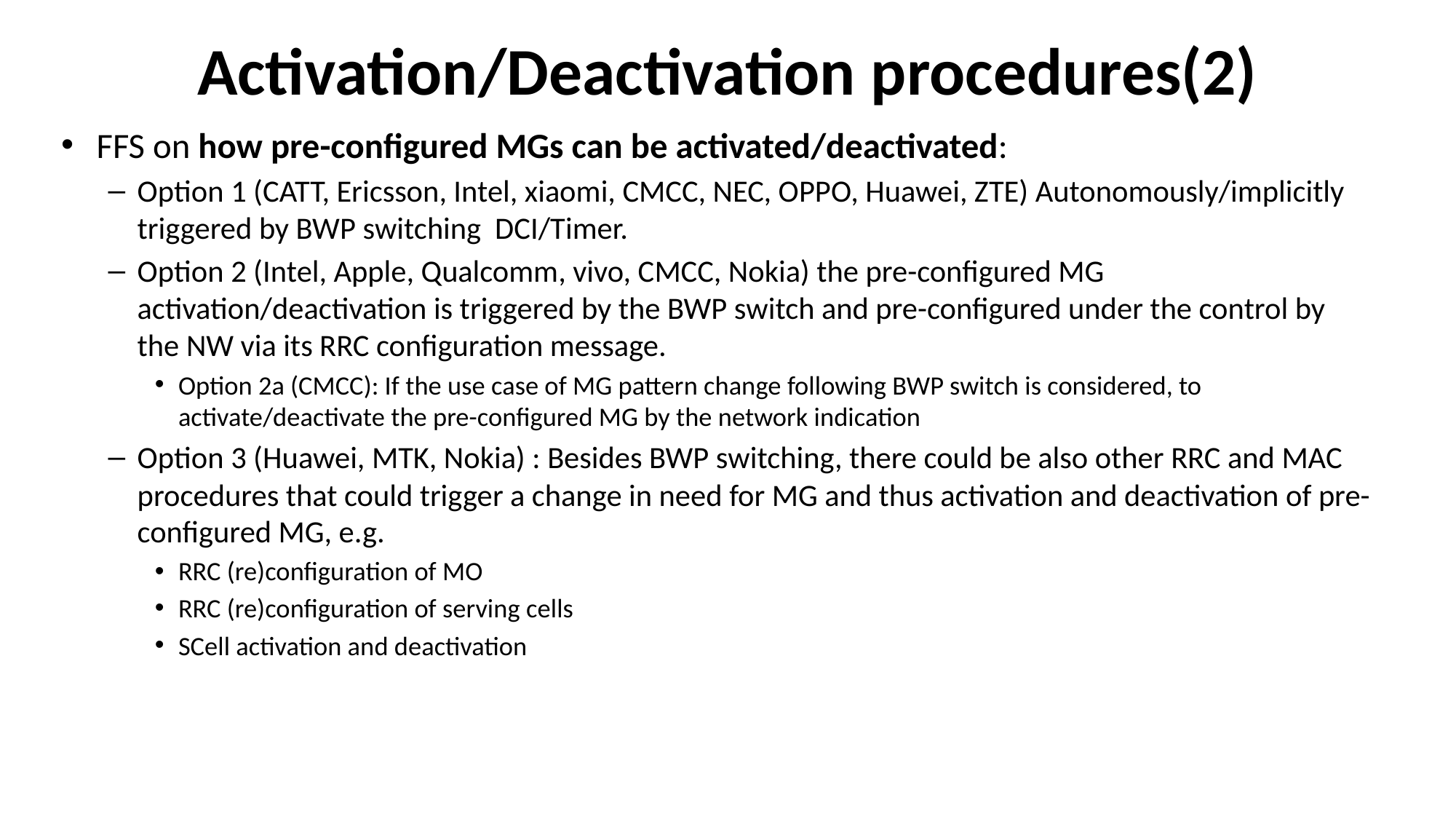

# Activation/Deactivation procedures(2)
FFS on how pre-configured MGs can be activated/deactivated:
Option 1 (CATT, Ericsson, Intel, xiaomi, CMCC, NEC, OPPO, Huawei, ZTE) Autonomously/implicitly triggered by BWP switching  DCI/Timer.
Option 2 (Intel, Apple, Qualcomm, vivo, CMCC, Nokia) the pre-configured MG activation/deactivation is triggered by the BWP switch and pre-configured under the control by the NW via its RRC configuration message.
Option 2a (CMCC): If the use case of MG pattern change following BWP switch is considered, to activate/deactivate the pre-configured MG by the network indication
Option 3 (Huawei, MTK, Nokia) : Besides BWP switching, there could be also other RRC and MAC procedures that could trigger a change in need for MG and thus activation and deactivation of pre-configured MG, e.g.
RRC (re)configuration of MO
RRC (re)configuration of serving cells
SCell activation and deactivation